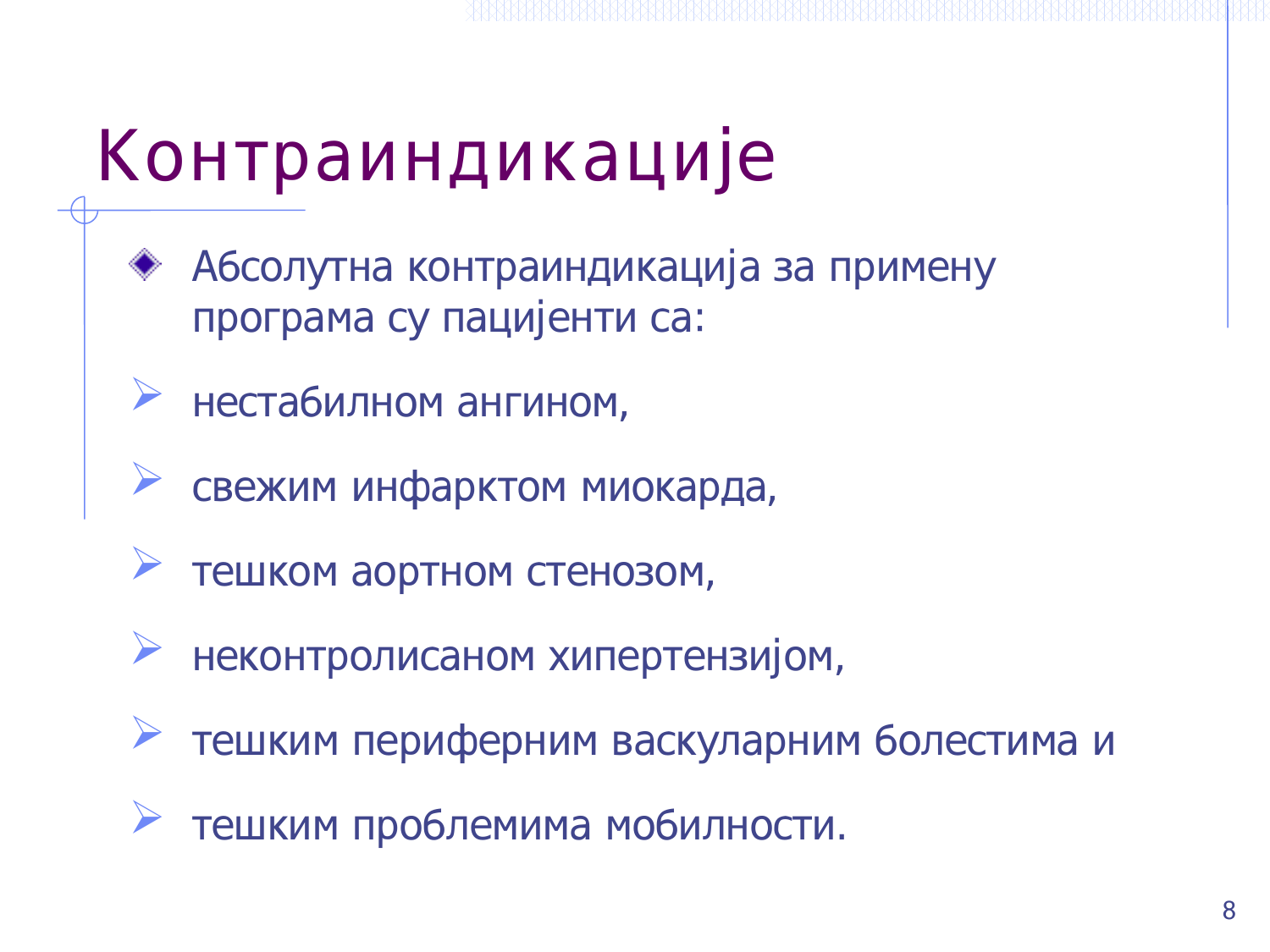

# Контраиндикације
Абсолутна контраиндикација за примену програма су пацијенти са:
нестабилном ангином,
свежим инфарктом миокарда,
тешком аортном стенозом,
неконтролисаном хипертензијом,
тешким периферним васкуларним болестима и
тешким проблемима мобилности.
8